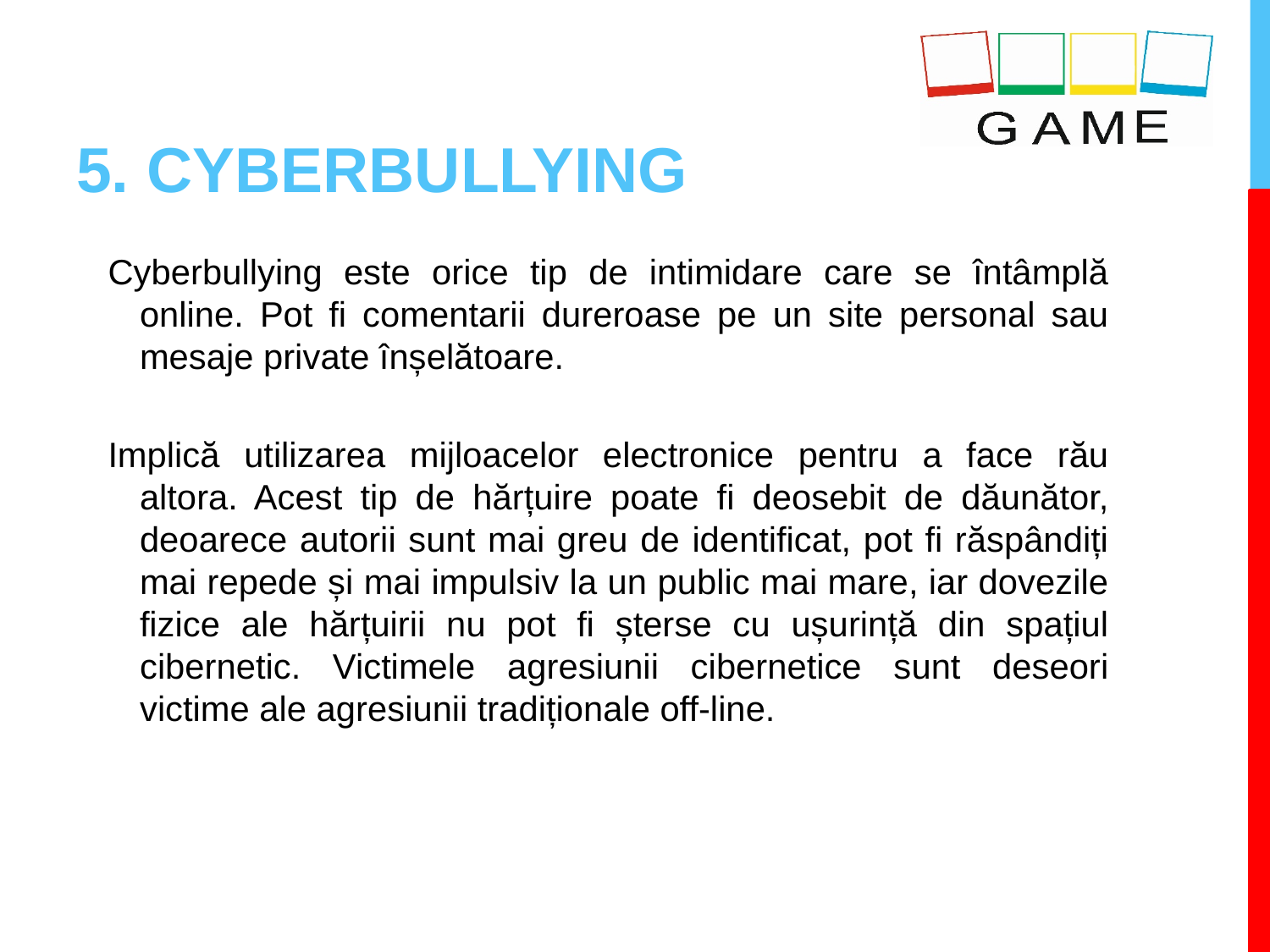

# 5. CYBERBULLYING
Cyberbullying este orice tip de intimidare care se întâmplă online. Pot fi comentarii dureroase pe un site personal sau mesaje private înșelătoare.

Implică utilizarea mijloacelor electronice pentru a face rău altora. Acest tip de hărțuire poate fi deosebit de dăunător, deoarece autorii sunt mai greu de identificat, pot fi răspândiți mai repede și mai impulsiv la un public mai mare, iar dovezile fizice ale hărțuirii nu pot fi șterse cu ușurință din spațiul cibernetic. Victimele agresiunii cibernetice sunt deseori victime ale agresiunii tradiționale off-line.